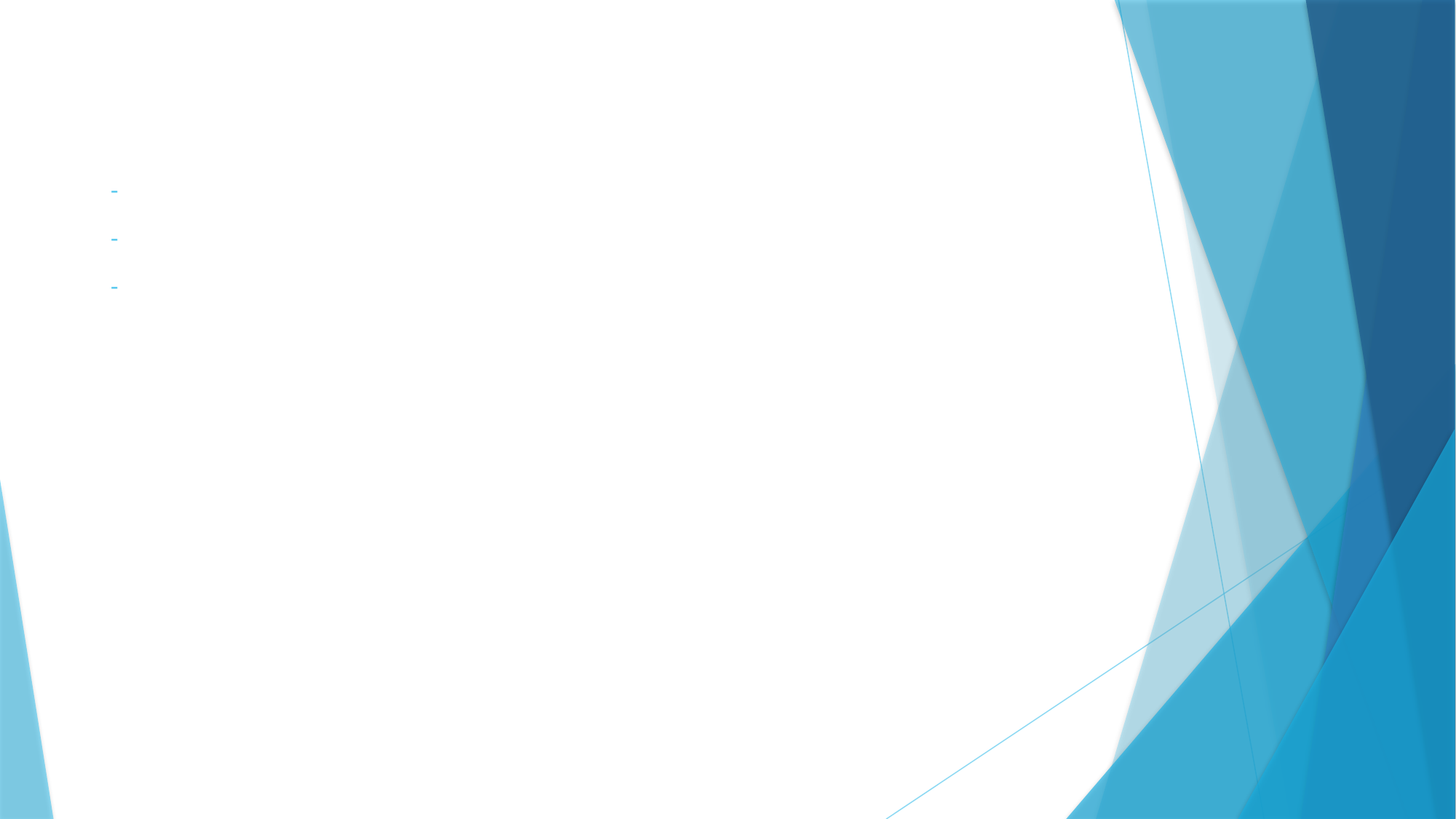

# Verplichte vaccinaties
NCD (New Castle Disease) kippen en kalkoenen
Paramyxo sierduiven
Kanariepokken vinken en kanaries